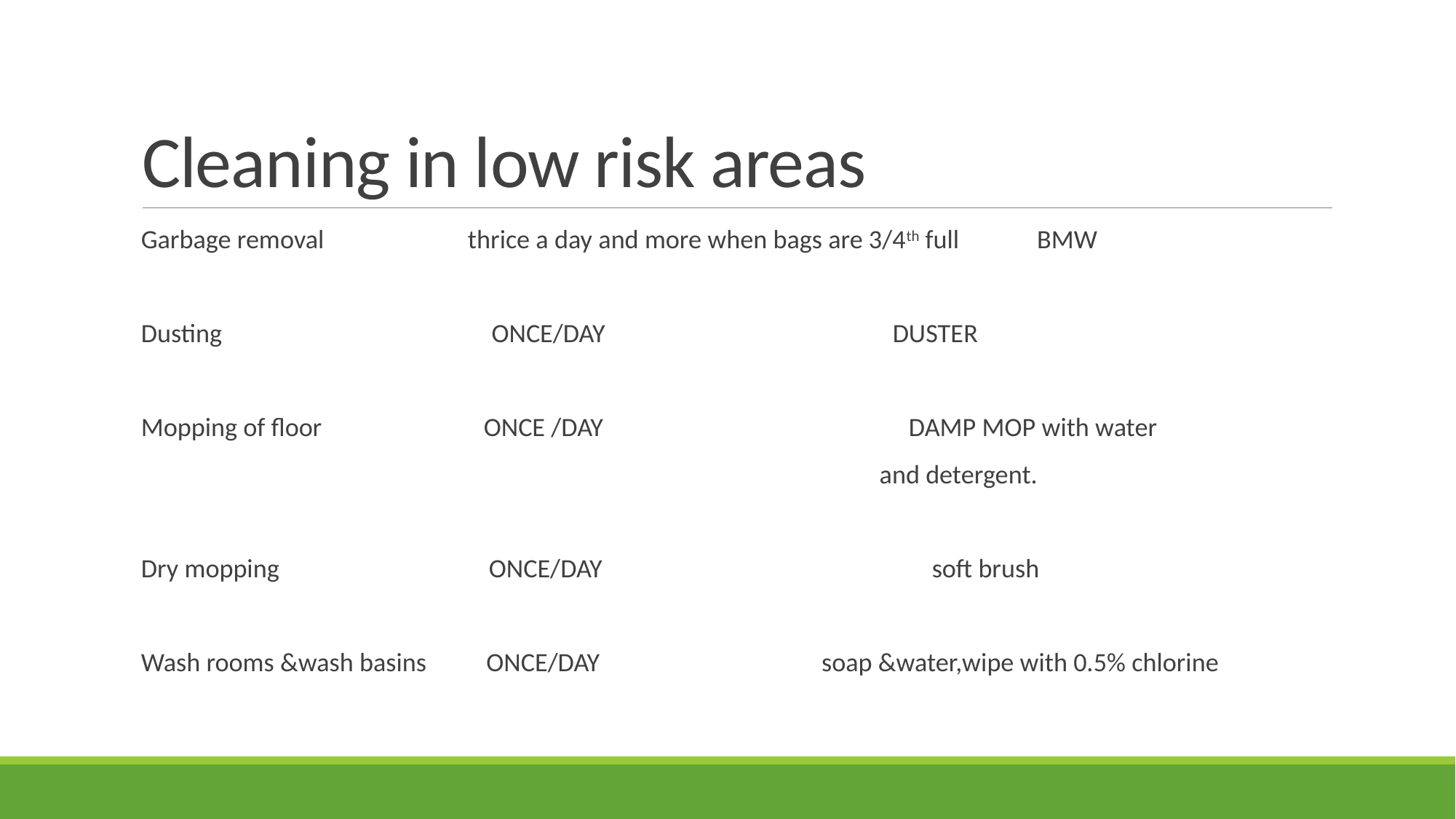

# Cleaning in low risk areas
Garbage removal                        thrice a day and more when bags are 3/4th full             BMW

Dusting                                             ONCE/DAY                                                DUSTER

Mopping of floor                           ONCE /DAY                                                   DAMP MOP with water
                                                                                                                           and detergent.

Dry mopping                                   ONCE/DAY                                                       soft brush

Wash rooms &wash basins          ONCE/DAY                                     soap &water,wipe with 0.5% chlorine